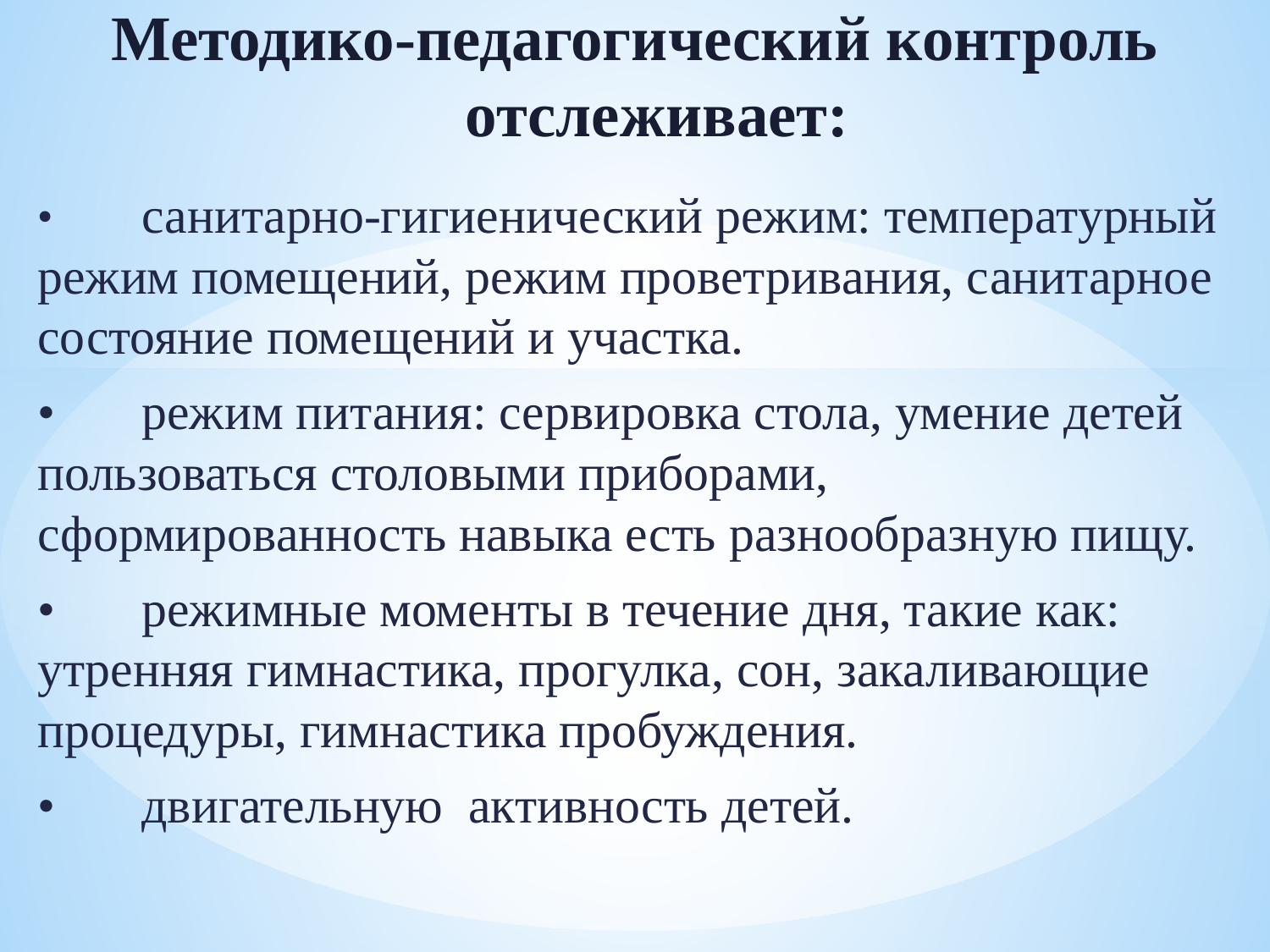

# Методико-педагогический контроль отслеживает:
•	санитарно-гигиенический режим: температурный режим помещений, режим проветривания, санитарное состояние помещений и участка.
•	режим питания: сервировка стола, умение детей пользоваться столовыми приборами, сформированность навыка есть разнообразную пищу.
•	режимные моменты в течение дня, такие как: утренняя гимнастика, прогулка, сон, закаливающие процедуры, гимнастика пробуждения.
•	двигательную  активность детей.